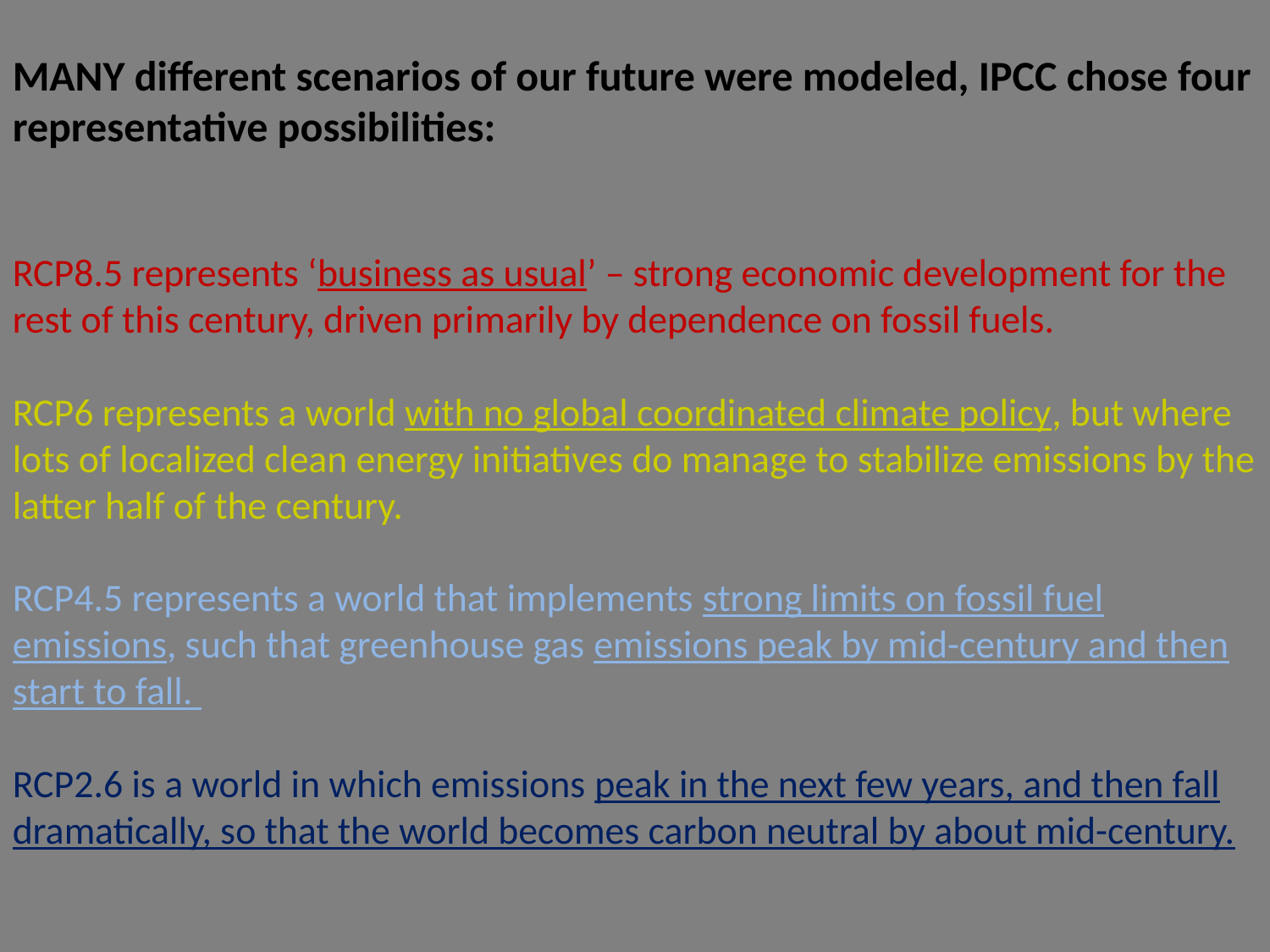

MANY different scenarios of our future were modeled, IPCC chose four representative possibilities:

RCP8.5 represents ‘business as usual’ – strong economic development for the rest of this century, driven primarily by dependence on fossil fuels.

RCP6 represents a world with no global coordinated climate policy, but where lots of localized clean energy initiatives do manage to stabilize emissions by the latter half of the century.

RCP4.5 represents a world that implements strong limits on fossil fuel emissions, such that greenhouse gas emissions peak by mid-century and then start to fall.

RCP2.6 is a world in which emissions peak in the next few years, and then fall dramatically, so that the world becomes carbon neutral by about mid-century.